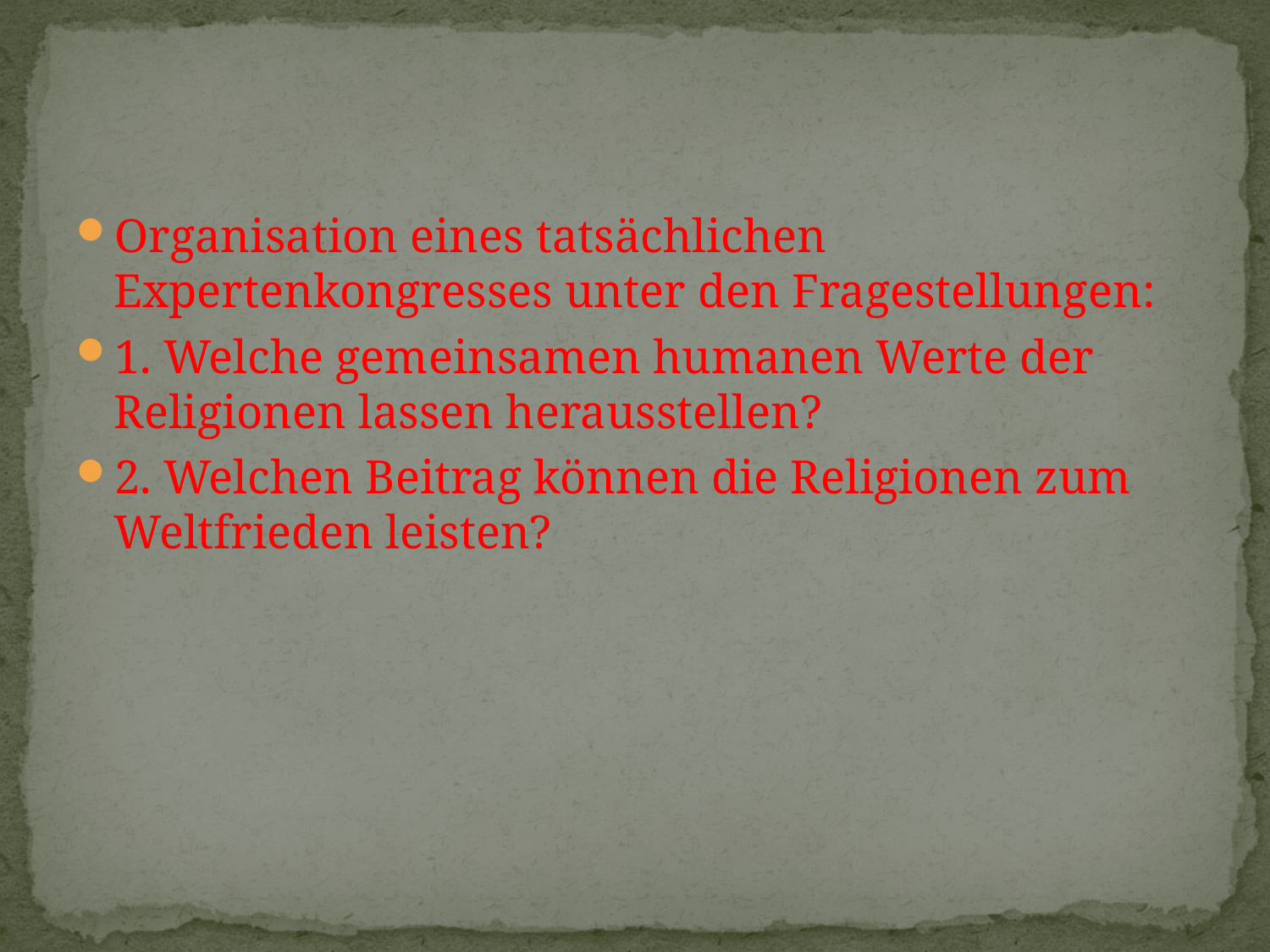

Organisation eines tatsächlichen Expertenkongresses unter den Fragestellungen:
1. Welche gemeinsamen humanen Werte der Religionen lassen herausstellen?
2. Welchen Beitrag können die Religionen zum Weltfrieden leisten?